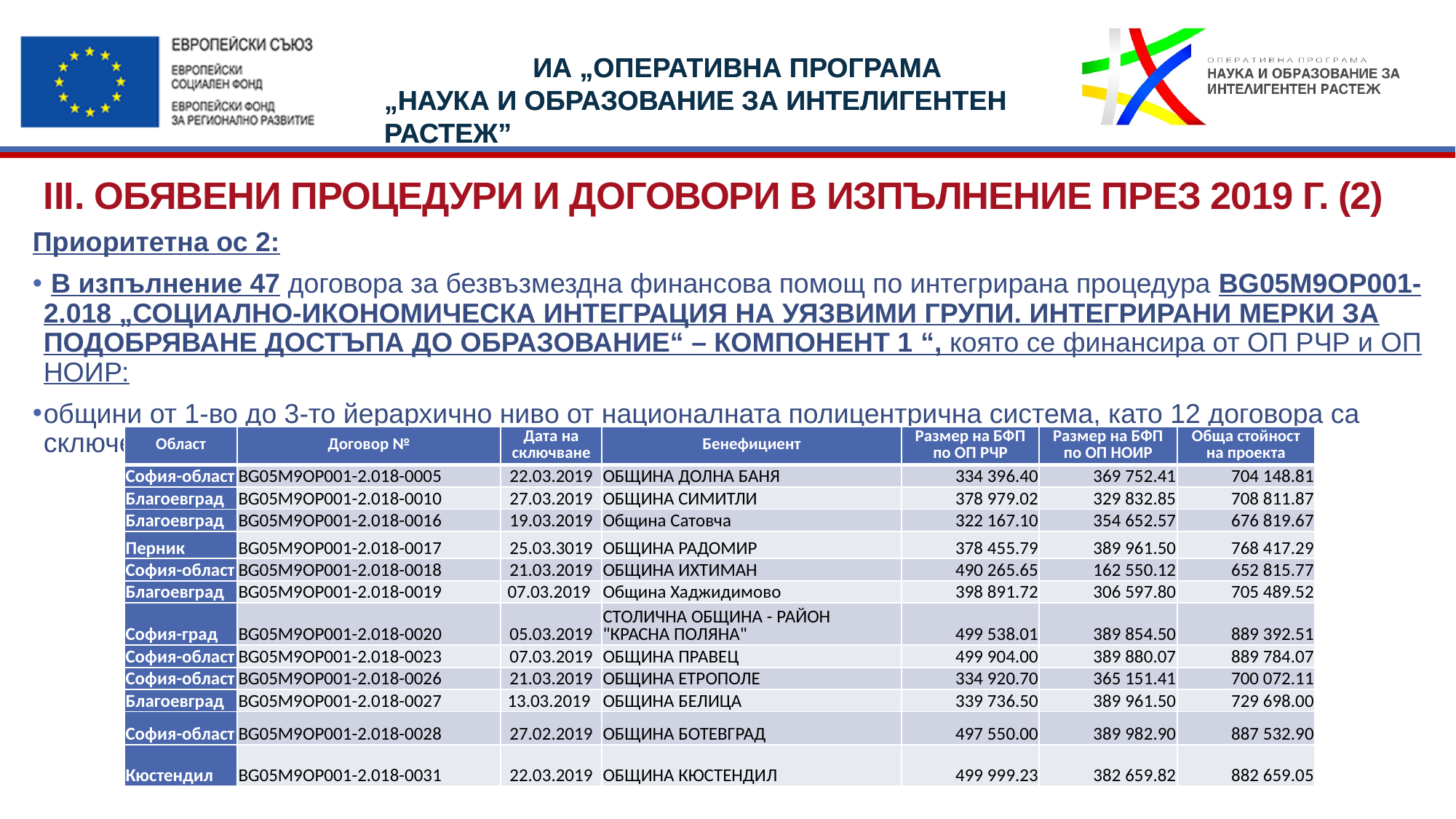

# III. Обявени процедури и договори в изпълнение през 2019 г. (2)
Приоритетна ос 2:
 В изпълнение 47 договора за безвъзмездна финансова помощ по интегрирана процедура BG05M9OP001-2.018 „СОЦИАЛНО-ИКОНОМИЧЕСКА ИНТЕГРАЦИЯ НА УЯЗВИМИ ГРУПИ. ИНТЕГРИРАНИ МЕРКИ ЗА ПОДОБРЯВАНЕ ДОСТЪПА ДО ОБРАЗОВАНИЕ“ – КОМПОНЕНТ 1 “, която се финансира от ОП РЧР и ОП НОИР:
общини от 1-во до 3-то йерархично ниво от националната полицентрична система, като 12 договора са сключени с общини в ЮЗР на обща стойност 9 195 641,57 лв. в т.ч. 4 220 837,45 лв. по ОП НОИР:

| Област | Договор № | Дата на сключване | Бенефициент | Размер на БФП по ОП РЧР | Размер на БФП по ОП НОИР | Обща стойност на проекта |
| --- | --- | --- | --- | --- | --- | --- |
| София-област | BG05M9OP001-2.018-0005 | 22.03.2019 | ОБЩИНА ДОЛНА БАНЯ | 334 396.40 | 369 752.41 | 704 148.81 |
| Благоевград | BG05M9OP001-2.018-0010 | 27.03.2019 | ОБЩИНА СИМИТЛИ | 378 979.02 | 329 832.85 | 708 811.87 |
| Благоевград | BG05M9OP001-2.018-0016 | 19.03.2019 | Община Сатовча | 322 167.10 | 354 652.57 | 676 819.67 |
| Перник | BG05M9OP001-2.018-0017 | 25.03.3019 | ОБЩИНА РАДОМИР | 378 455.79 | 389 961.50 | 768 417.29 |
| София-област | BG05M9OP001-2.018-0018 | 21.03.2019 | ОБЩИНА ИХТИМАН | 490 265.65 | 162 550.12 | 652 815.77 |
| Благоевград | BG05M9OP001-2.018-0019 | 07.03.2019 | Община Хаджидимово | 398 891.72 | 306 597.80 | 705 489.52 |
| София-град | BG05M9OP001-2.018-0020 | 05.03.2019 | СТОЛИЧНА ОБЩИНА - РАЙОН "КРАСНА ПОЛЯНА" | 499 538.01 | 389 854.50 | 889 392.51 |
| София-област | BG05M9OP001-2.018-0023 | 07.03.2019 | ОБЩИНА ПРАВЕЦ | 499 904.00 | 389 880.07 | 889 784.07 |
| София-област | BG05M9OP001-2.018-0026 | 21.03.2019 | ОБЩИНА ЕТРОПОЛЕ | 334 920.70 | 365 151.41 | 700 072.11 |
| Благоевград | BG05M9OP001-2.018-0027 | 13.03.2019 | ОБЩИНА БЕЛИЦА | 339 736.50 | 389 961.50 | 729 698.00 |
| София-област | BG05M9OP001-2.018-0028 | 27.02.2019 | ОБЩИНА БОТЕВГРАД | 497 550.00 | 389 982.90 | 887 532.90 |
| Кюстендил | BG05M9OP001-2.018-0031 | 22.03.2019 | ОБЩИНА КЮСТЕНДИЛ | 499 999.23 | 382 659.82 | 882 659.05 |